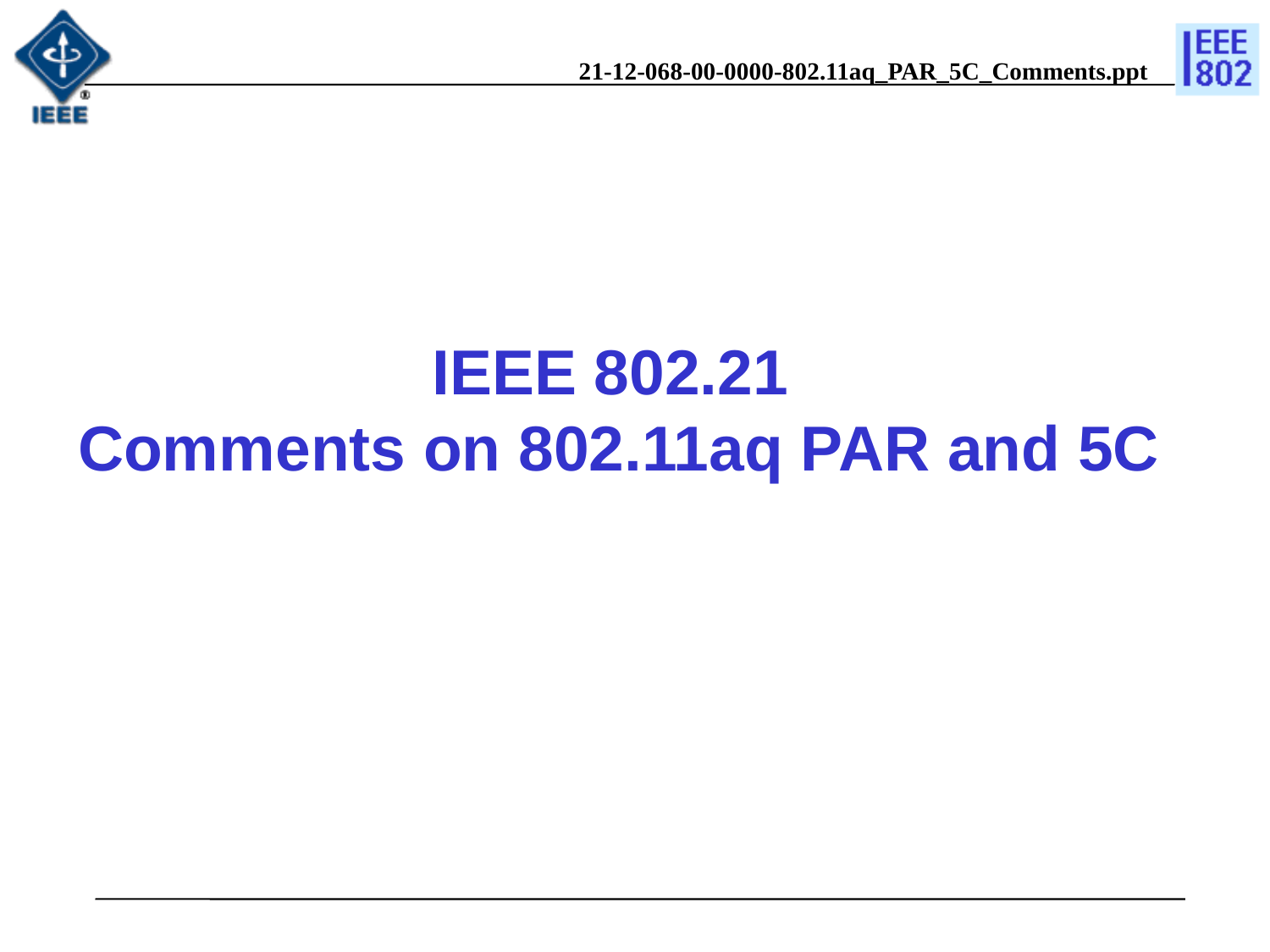

# IEEE 802.21 Comments on 802.11aq PAR and 5C